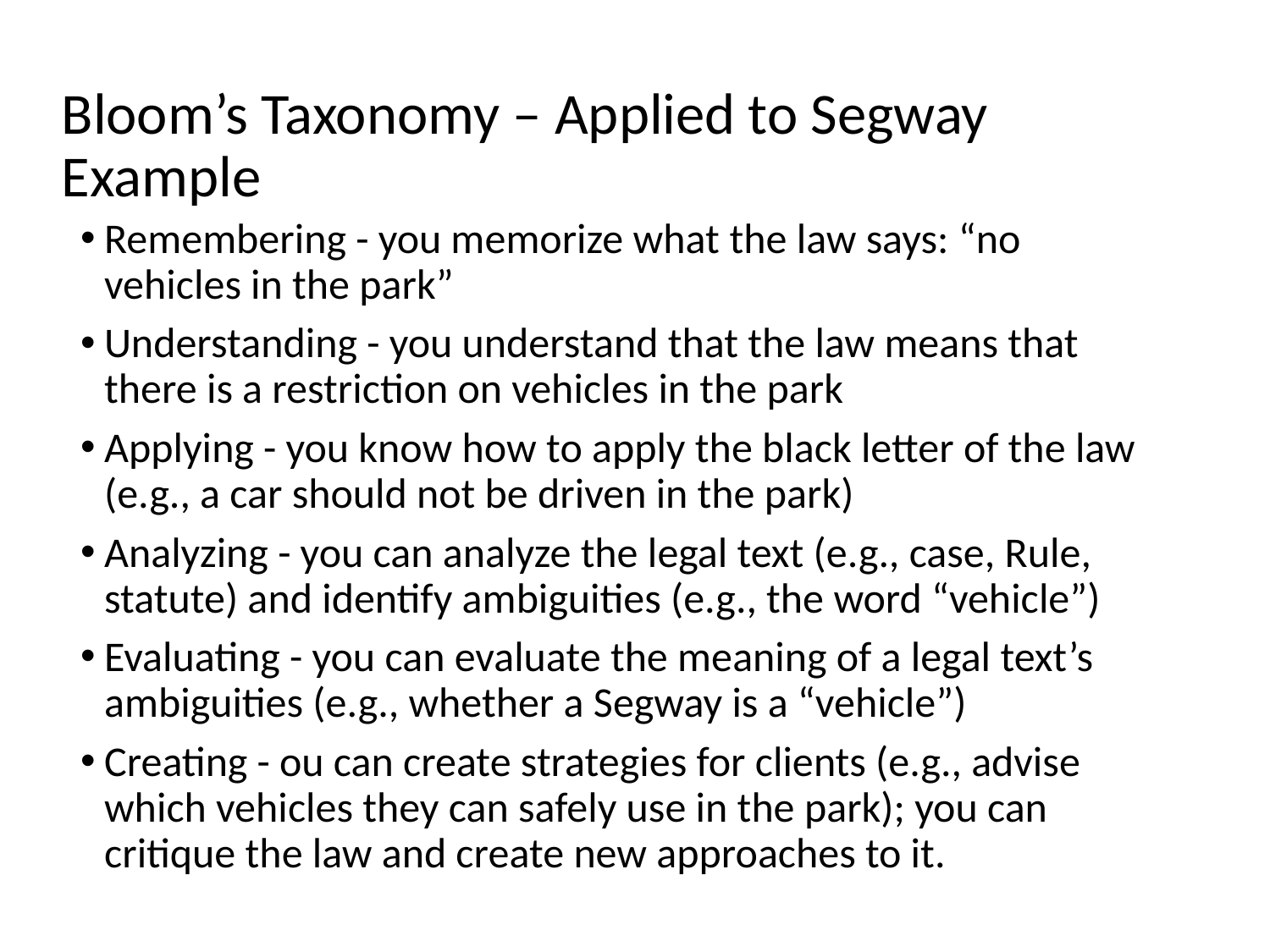

# Bloom’s Taxonomy – Applied to Segway Example
Remembering - you memorize what the law says: “no vehicles in the park”
Understanding - you understand that the law means that there is a restriction on vehicles in the park
Applying - you know how to apply the black letter of the law (e.g., a car should not be driven in the park)
Analyzing - you can analyze the legal text (e.g., case, Rule, statute) and identify ambiguities (e.g., the word “vehicle”)
Evaluating - you can evaluate the meaning of a legal text’s ambiguities (e.g., whether a Segway is a “vehicle”)
Creating - ou can create strategies for clients (e.g., advise which vehicles they can safely use in the park); you can critique the law and create new approaches to it.